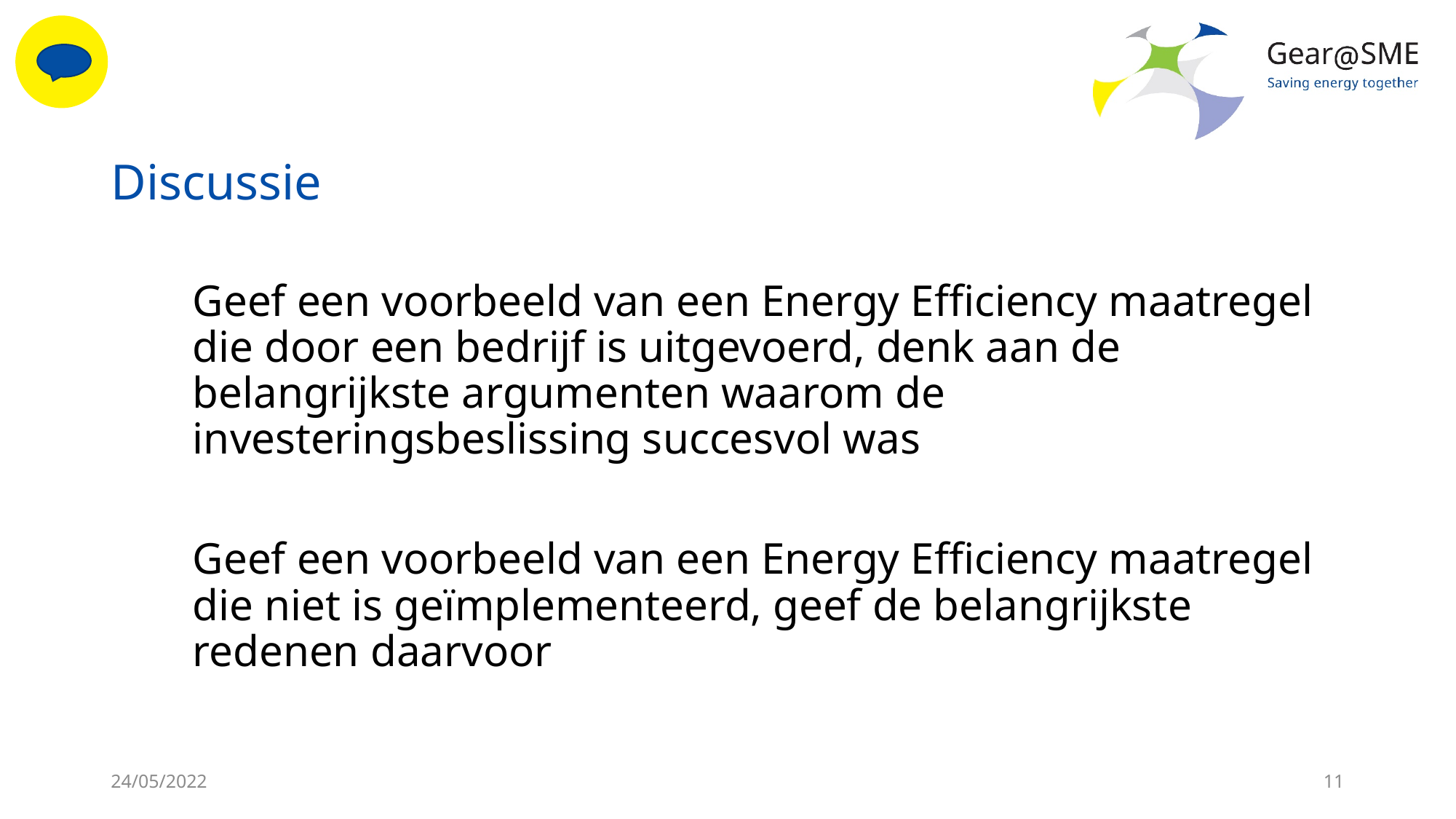

# Discussie
Geef een voorbeeld van een Energy Efficiency maatregel die door een bedrijf is uitgevoerd, denk aan de belangrijkste argumenten waarom de investeringsbeslissing succesvol was

Geef een voorbeeld van een Energy Efficiency maatregel die niet is geïmplementeerd, geef de belangrijkste redenen daarvoor

24/05/2022
11